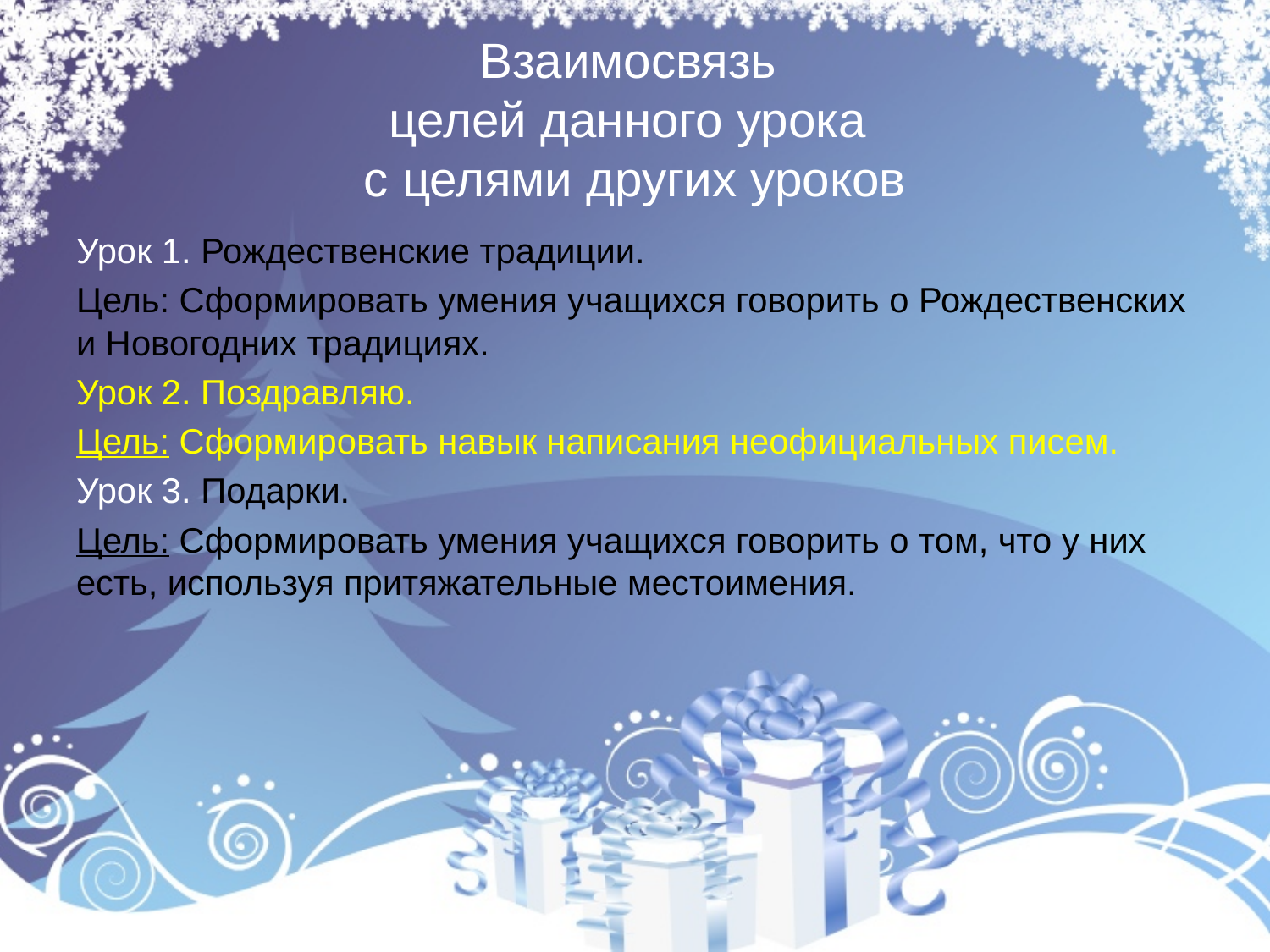

# Взаимосвязь целей данного урока с целями других уроков
Урок 1. Рождественские традиции.
Цель: Сформировать умения учащихся говорить о Рождественских и Новогодних традициях.
Урок 2. Поздравляю.
Цель: Сформировать навык написания неофициальных писем.
Урок 3. Подарки.
Цель: Сформировать умения учащихся говорить о том, что у них есть, используя притяжательные местоимения.